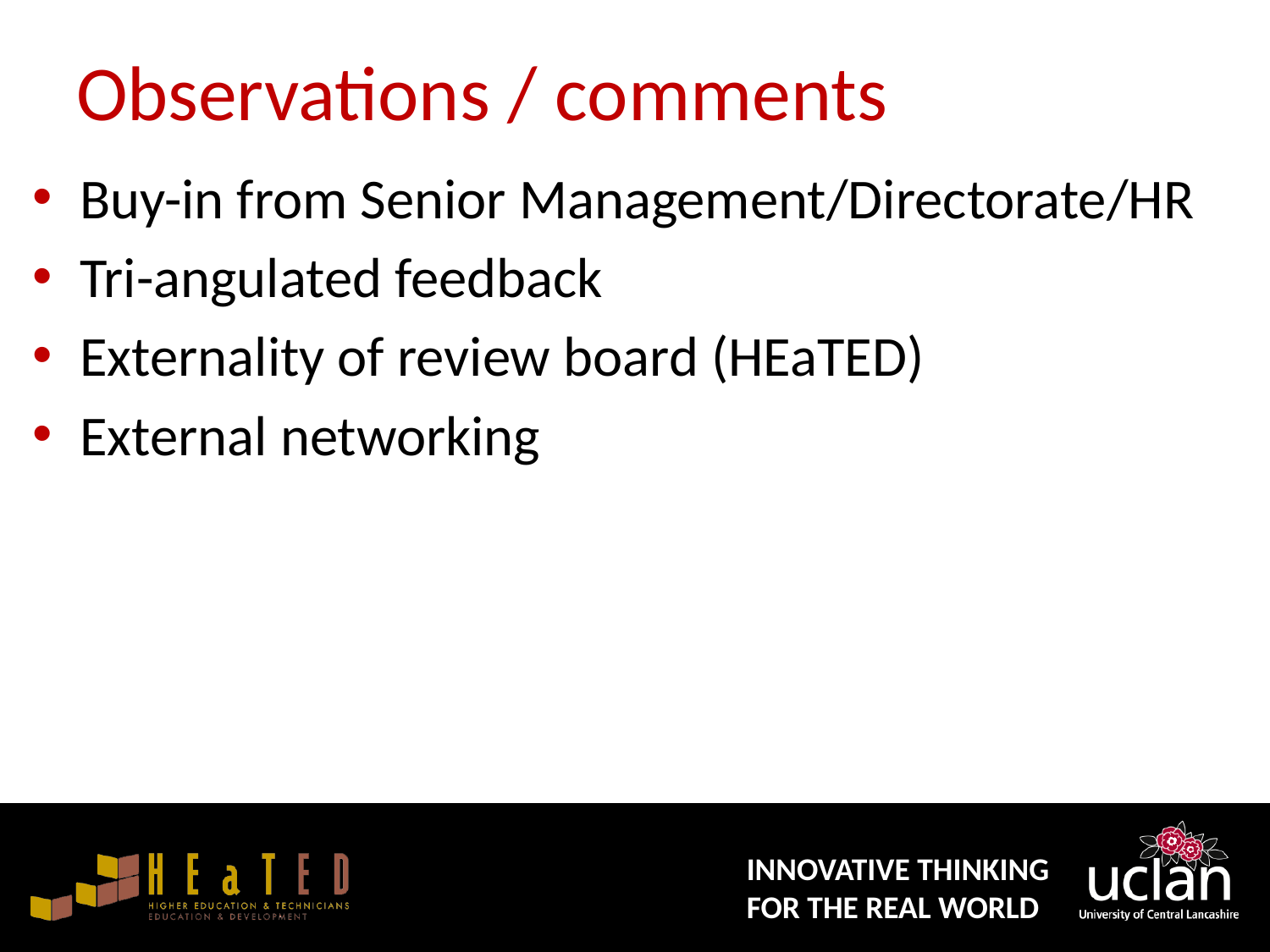

# Observations / comments
Buy-in from Senior Management/Directorate/HR
Tri-angulated feedback
Externality of review board (HEaTED)
External networking